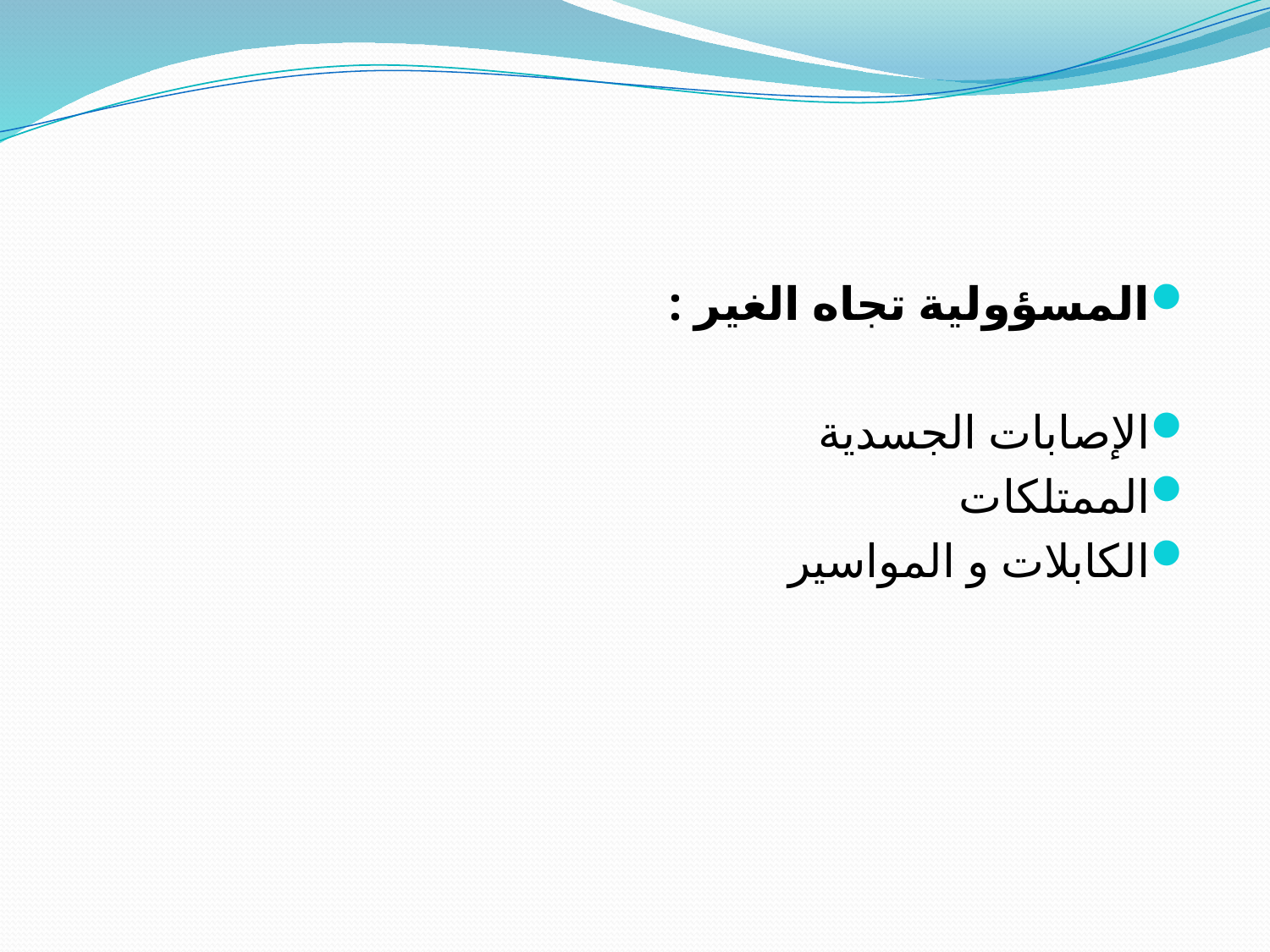

#
المسؤولية تجاه الغير :

الإصابات الجسدية
الممتلكات
الكابلات و المواسير